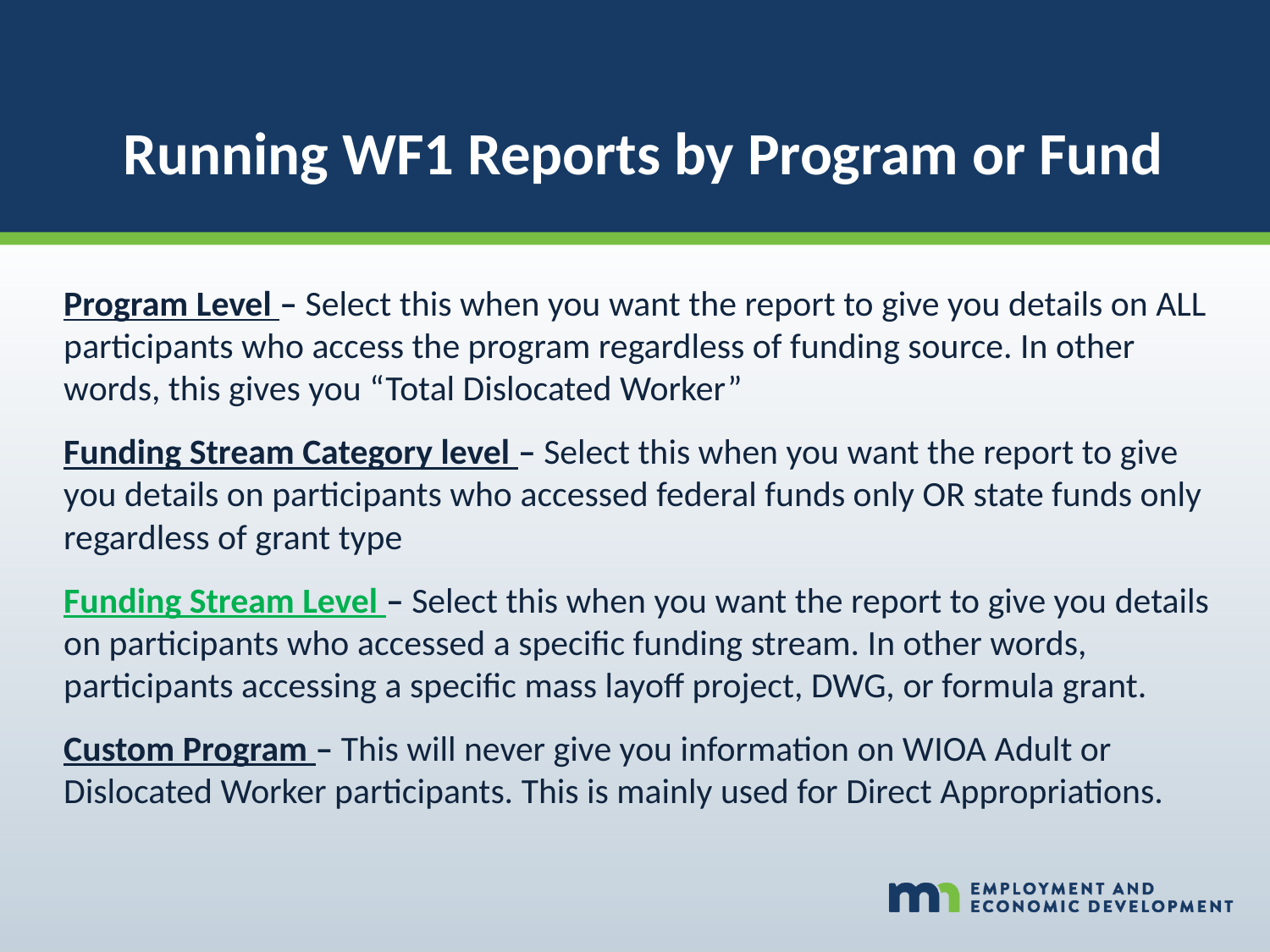

Running WF1 Reports by Program or Fund
Program Level – Select this when you want the report to give you details on ALL participants who access the program regardless of funding source. In other words, this gives you “Total Dislocated Worker”
Funding Stream Category level – Select this when you want the report to give you details on participants who accessed federal funds only OR state funds only regardless of grant type
Funding Stream Level – Select this when you want the report to give you details on participants who accessed a specific funding stream. In other words, participants accessing a specific mass layoff project, DWG, or formula grant.
Custom Program – This will never give you information on WIOA Adult or Dislocated Worker participants. This is mainly used for Direct Appropriations.